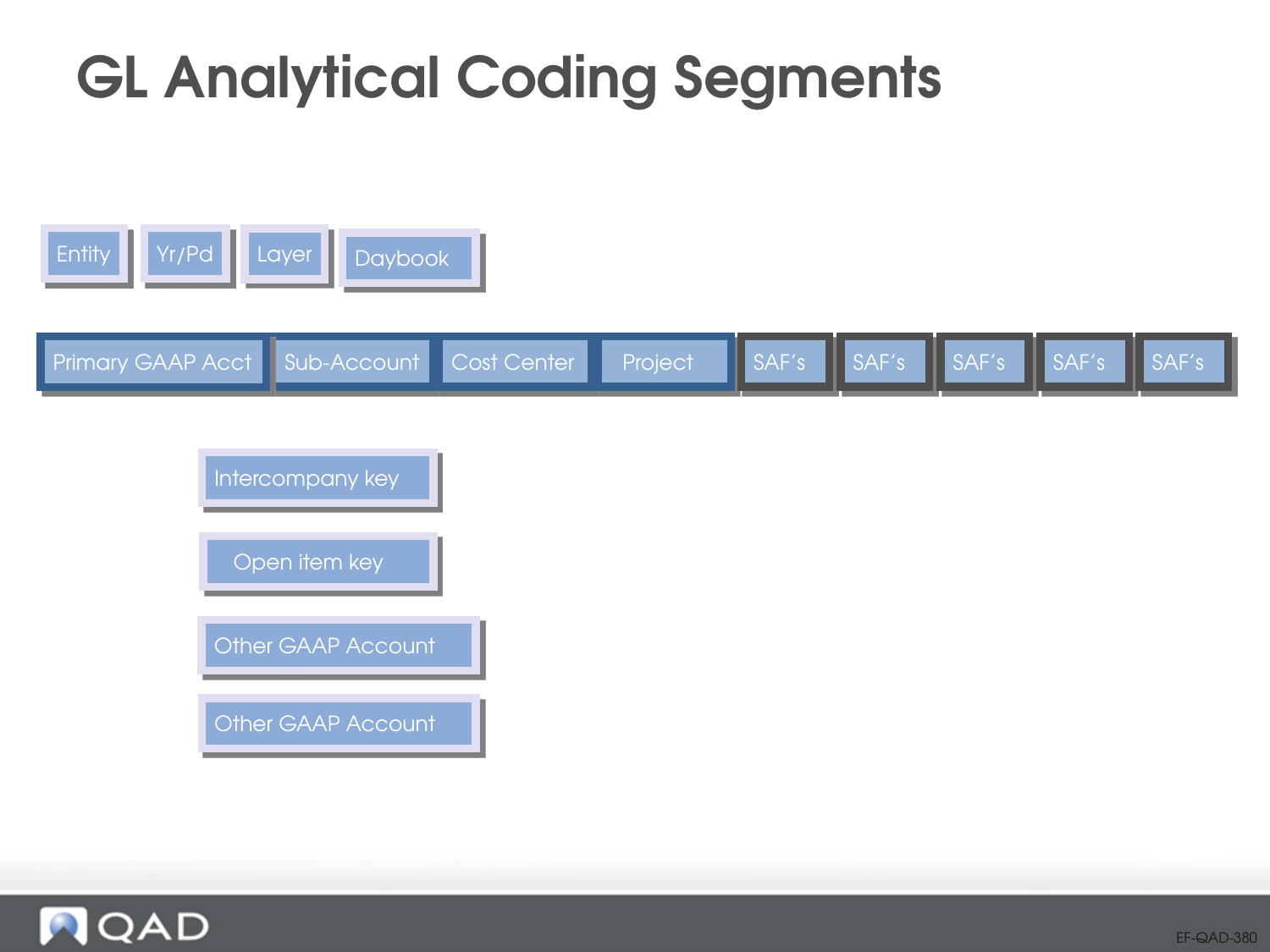

# GL Analytical Coding Segments
Entity
Yr/Pd
Layer
Daybook
Sub-Account
Cost Center
  Project
SAF’s
SAF’s
SAF’s
SAF’s
SAF’s
Primary GAAP Acct
Intercompany key
   Open item key
Other GAAP Account
Other GAAP Account
EF-QAD-380